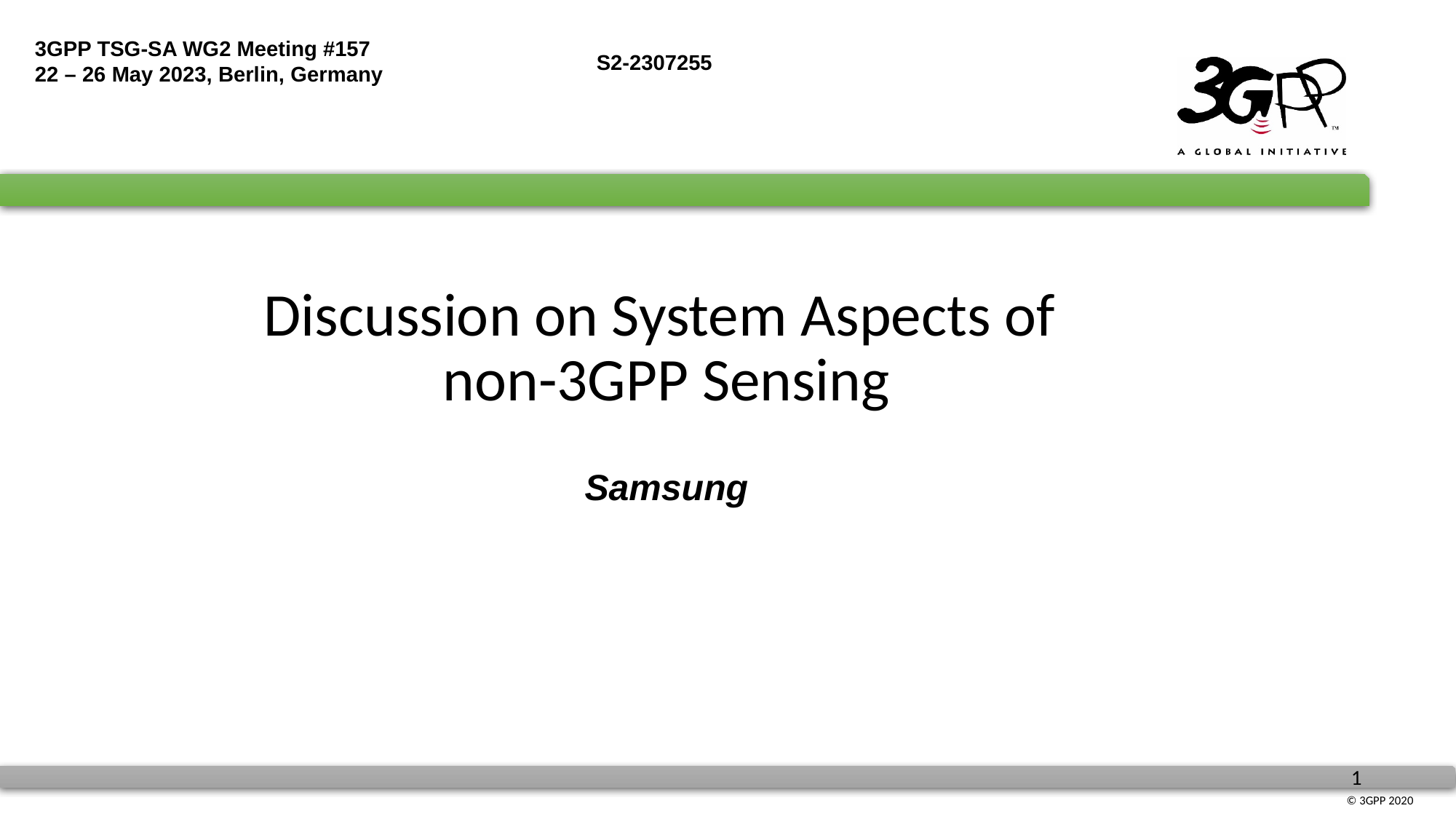

3GPP TSG-SA WG2 Meeting #157
22 – 26 May 2023, Berlin, Germany
S2-2307255
# Discussion on System Aspects of non-3GPP Sensing
Samsung